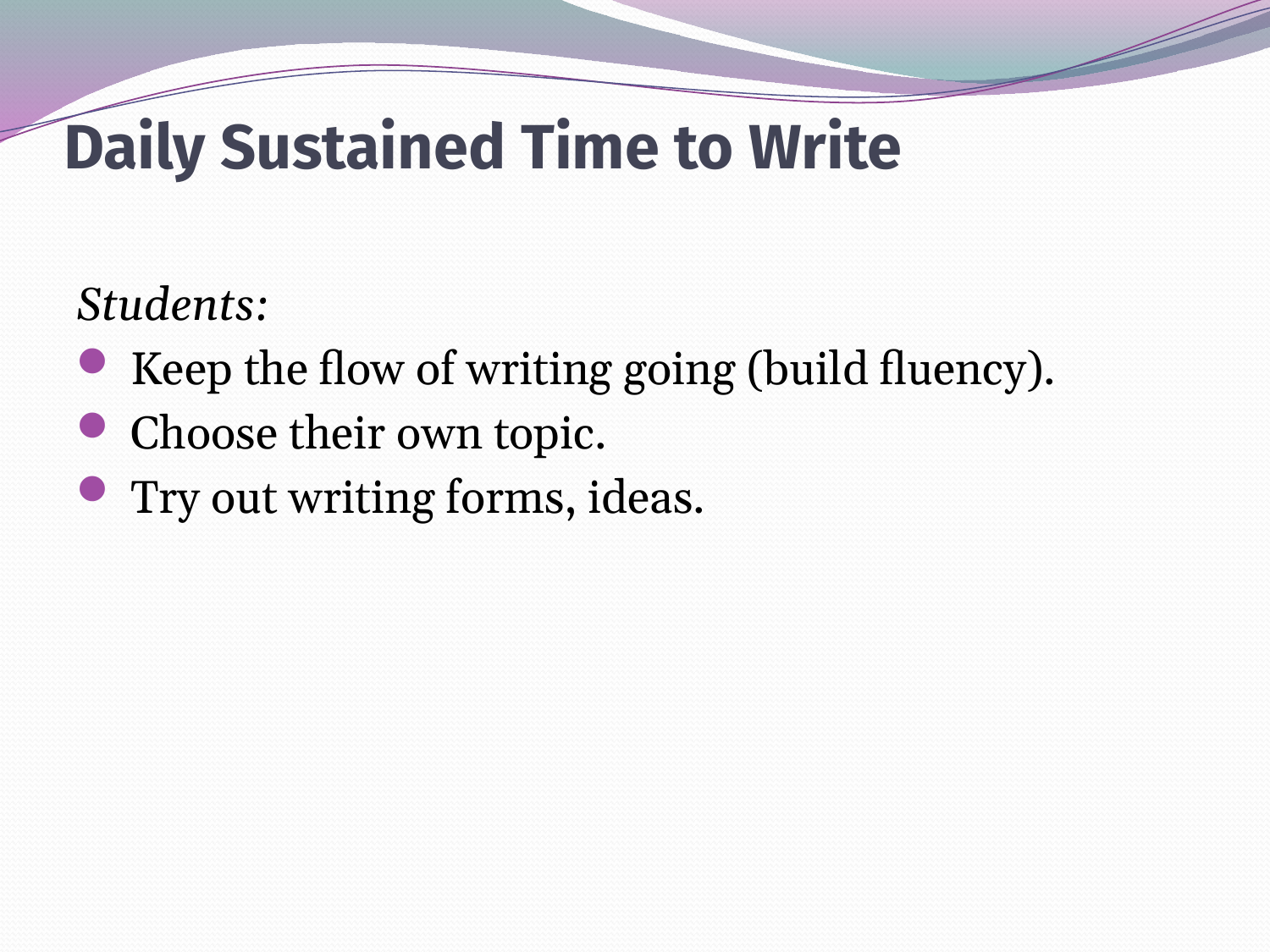

# Daily Sustained Time to Write
Students:
 Keep the flow of writing going (build fluency).
 Choose their own topic.
 Try out writing forms, ideas.